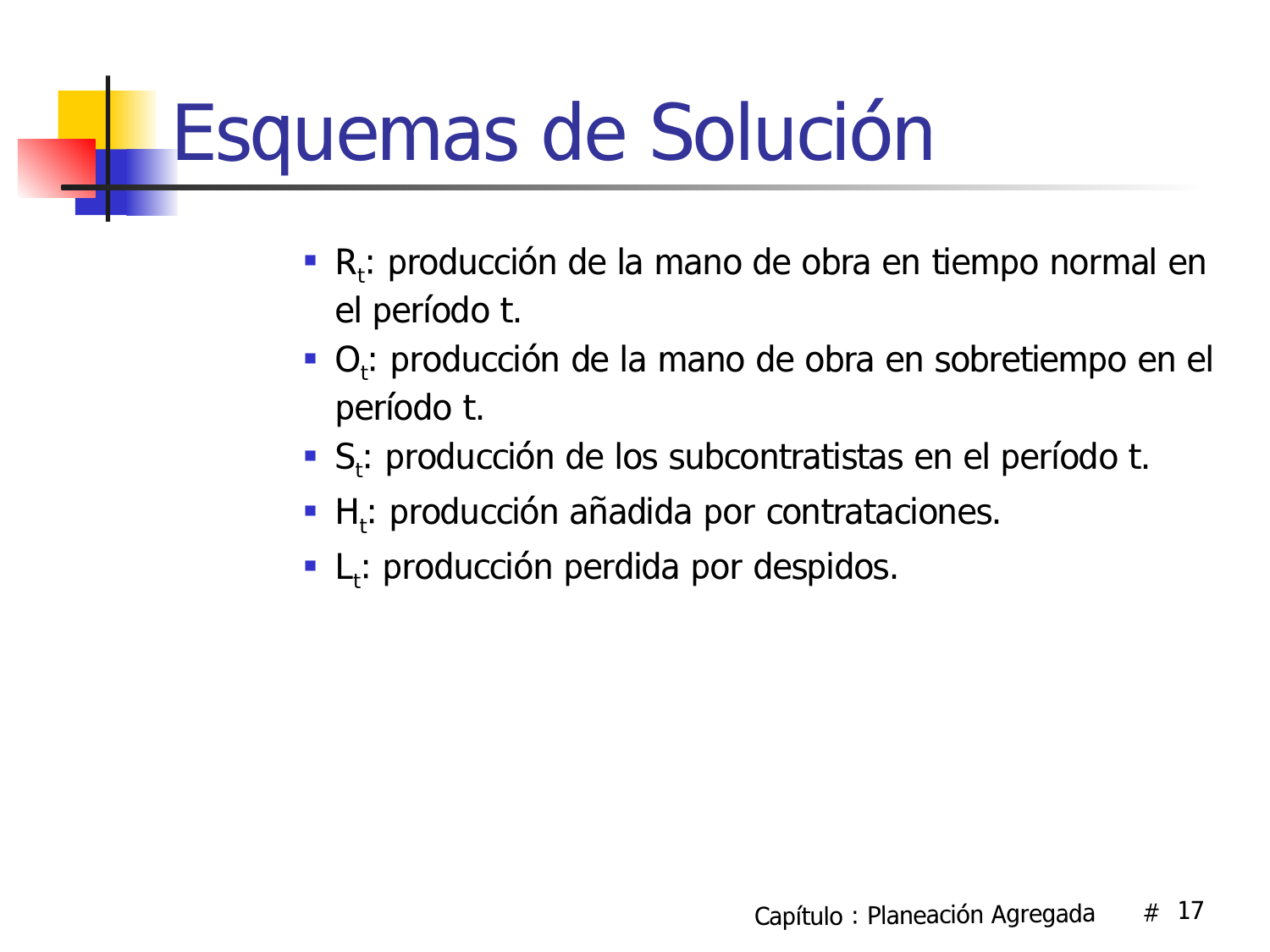

# Esquemas de Solución
Rt: producción de la mano de obra en tiempo normal en el período t.
Ot: producción de la mano de obra en sobretiempo en el período t.
St: producción de los subcontratistas en el período t.
Ht: producción añadida por contrataciones.
Lt: producción perdida por despidos.

17
Capítulo : Planeación Agregada      #